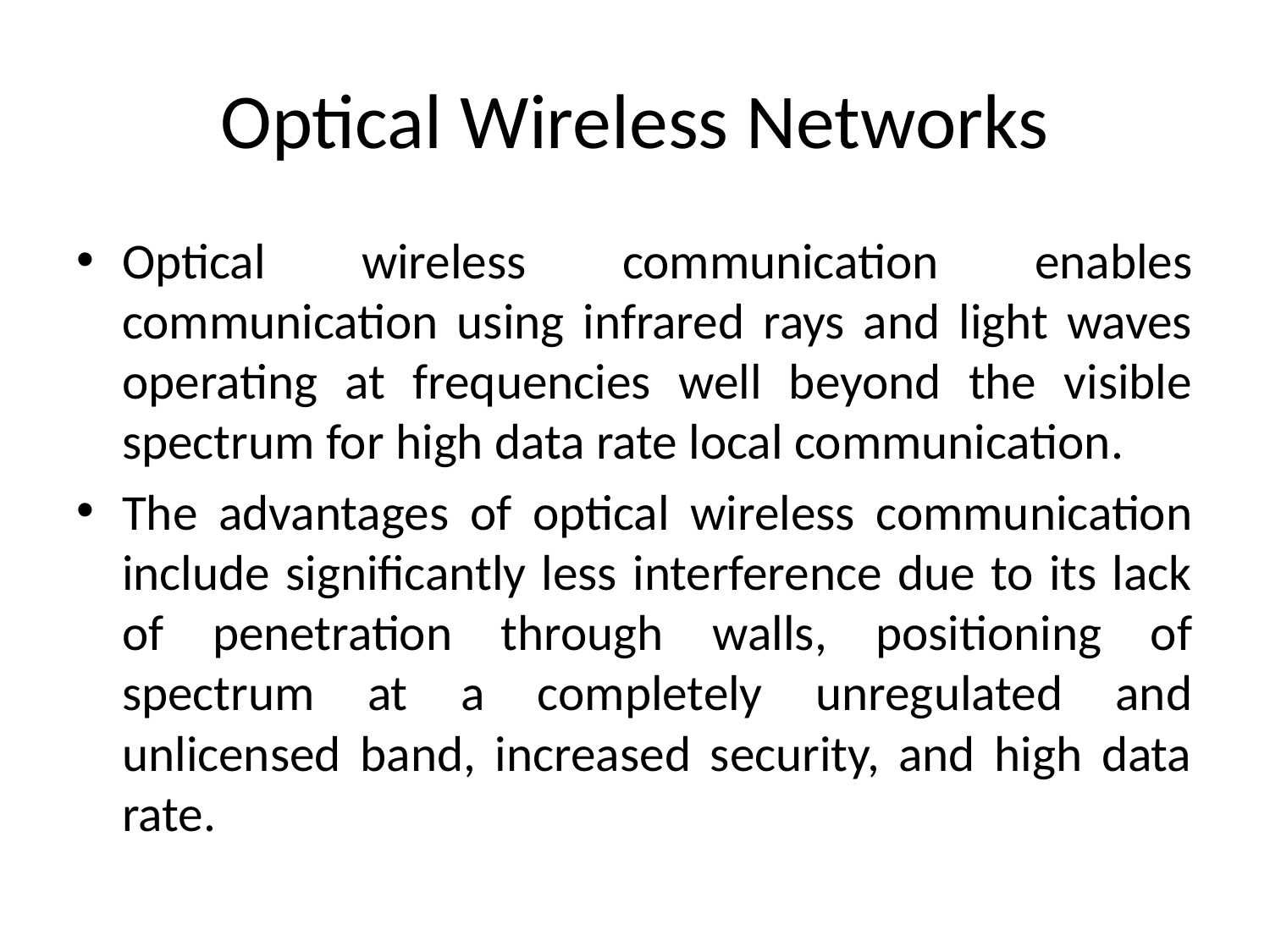

# Optical Wireless Networks
Optical wireless communication enables communication using infrared rays and light waves operating at frequencies well beyond the visible spectrum for high data rate local communication.
The advantages of optical wireless communication include significantly less interference due to its lack of penetration through walls, positioning of spectrum at a completely unregulated and unlicensed band, increased security, and high data rate.